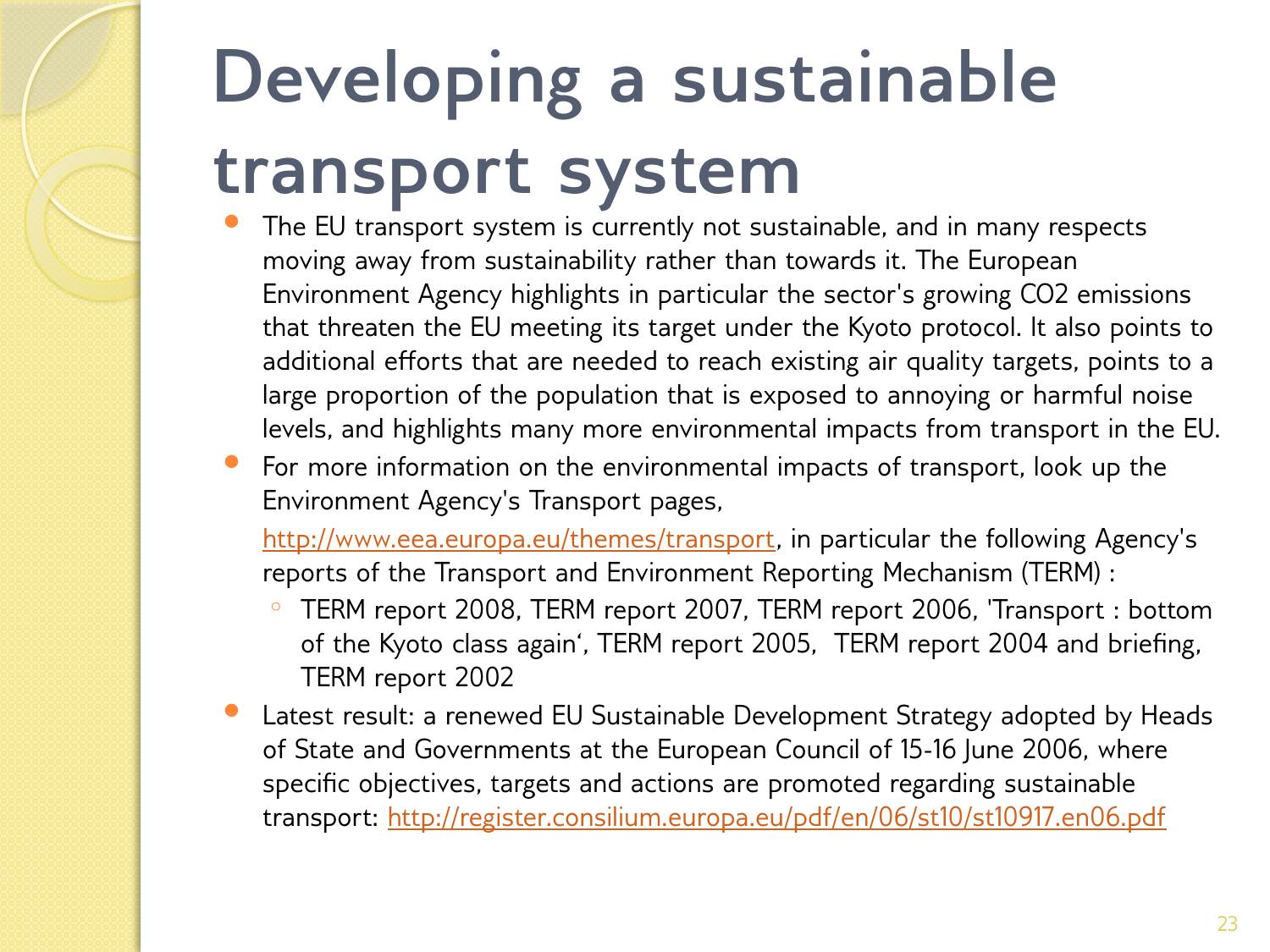

# Developing a sustainable transport system
The EU transport system is currently not sustainable, and in many respects moving away from sustainability rather than towards it. The European Environment Agency highlights in particular the sector's growing CO2 emissions that threaten the EU meeting its target under the Kyoto protocol. It also points to additional efforts that are needed to reach existing air quality targets, points to a large proportion of the population that is exposed to annoying or harmful noise levels, and highlights many more environmental impacts from transport in the EU.
For more information on the environmental impacts of transport, look up the Environment Agency's Transport pages,
	http://www.eea.europa.eu/themes/transport, in particular the following Agency's reports of the Transport and Environment Reporting Mechanism (TERM) :
TERM report 2008, TERM report 2007, TERM report 2006, 'Transport : bottom of the Kyoto class again‘, TERM report 2005,  TERM report 2004 and briefing, TERM report 2002
Latest result: a renewed EU Sustainable Development Strategy adopted by Heads of State and Governments at the European Council of 15-16 June 2006, where specific objectives, targets and actions are promoted regarding sustainable transport: http://register.consilium.europa.eu/pdf/en/06/st10/st10917.en06.pdf

23